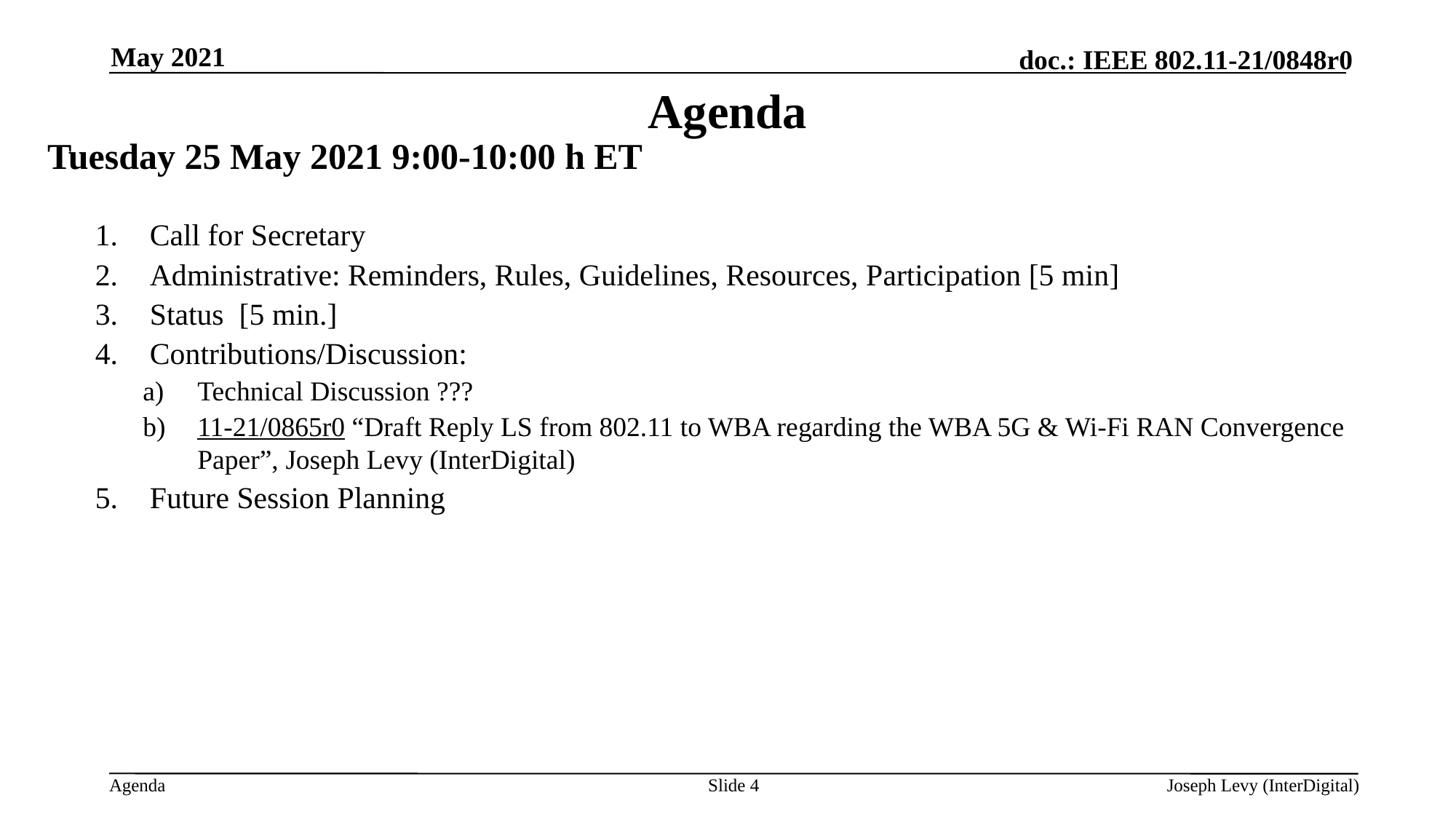

May 2021
# Agenda
Tuesday 25 May 2021 9:00-10:00 h ET

Call for Secretary
Administrative: Reminders, Rules, Guidelines, Resources, Participation [5 min]
Status  [5 min.]
Contributions/Discussion:
Technical Discussion ???
11-21/0865r0 “Draft Reply LS from 802.11 to WBA regarding the WBA 5G & Wi-Fi RAN Convergence Paper”, Joseph Levy (InterDigital)
Future Session Planning

Slide 4
Joseph Levy (InterDigital)